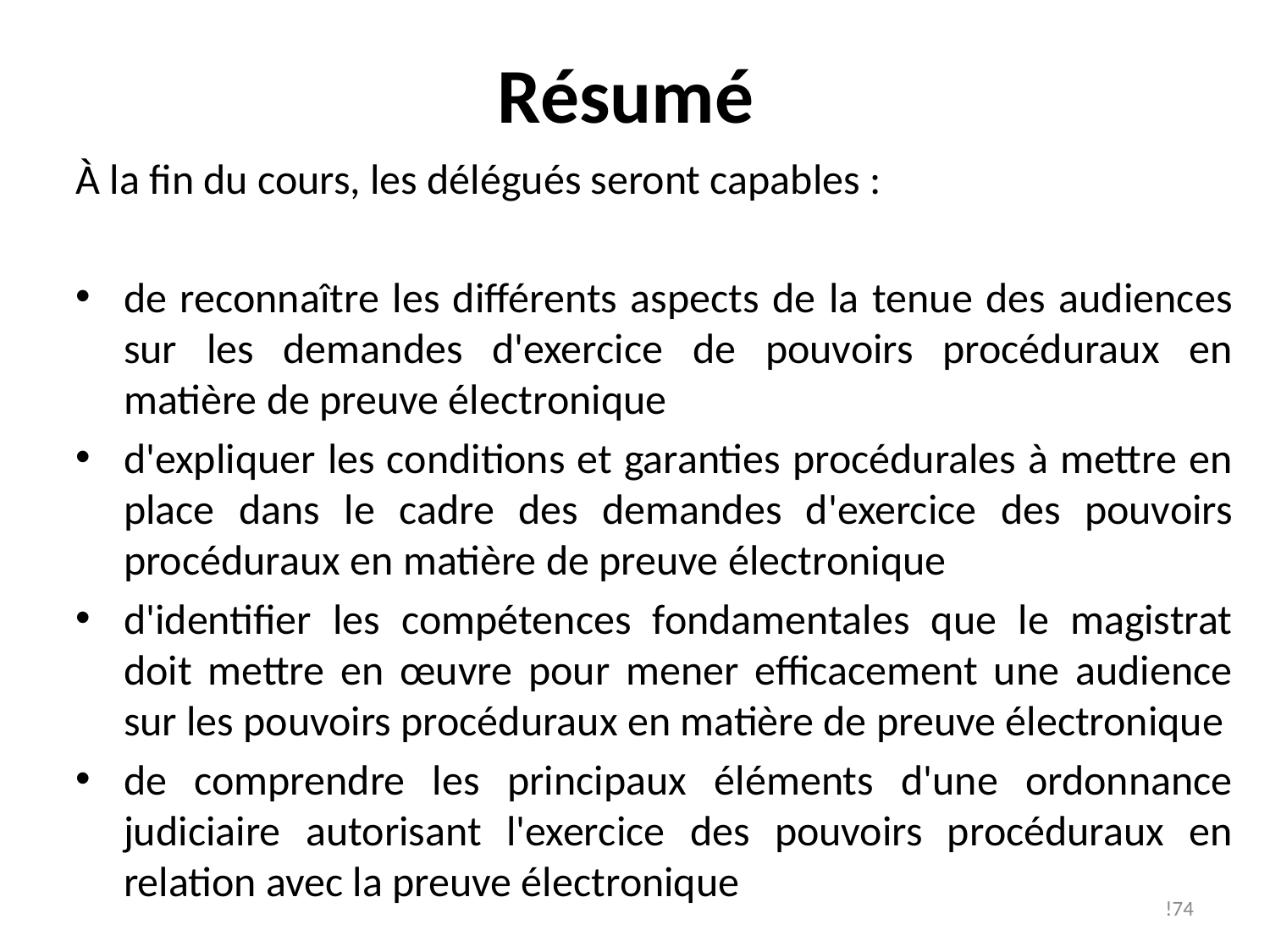

Résumé
À la fin du cours, les délégués seront capables :

de reconnaître les différents aspects de la tenue des audiences sur les demandes d'exercice de pouvoirs procéduraux en matière de preuve électronique
d'expliquer les conditions et garanties procédurales à mettre en place dans le cadre des demandes d'exercice des pouvoirs procéduraux en matière de preuve électronique
d'identifier les compétences fondamentales que le magistrat doit mettre en œuvre pour mener efficacement une audience sur les pouvoirs procéduraux en matière de preuve électronique
de comprendre les principaux éléments d'une ordonnance judiciaire autorisant l'exercice des pouvoirs procéduraux en relation avec la preuve électronique
!74